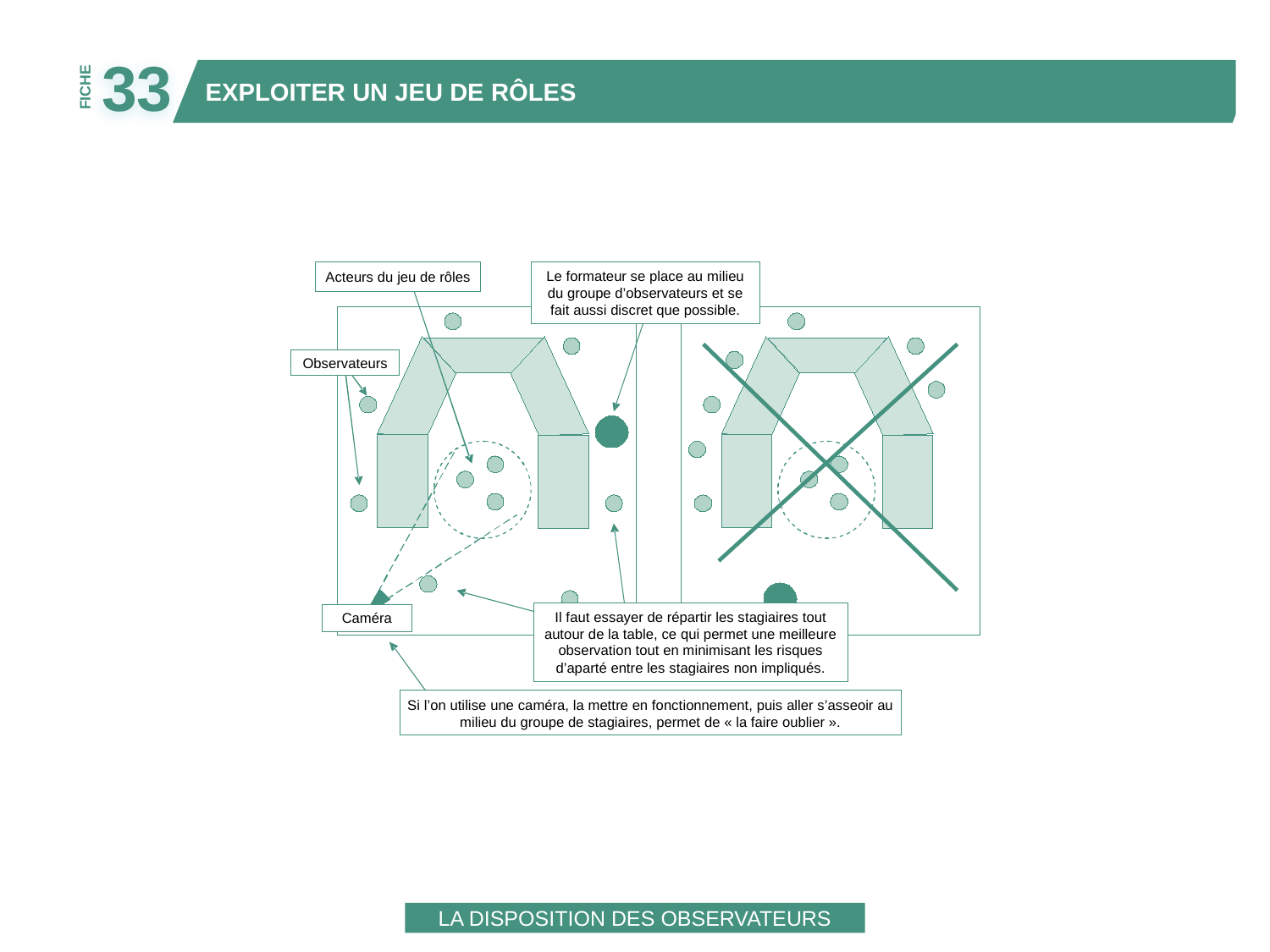

33

EXPLOITER UN JEU DE RÔLES
FICHE

Le formateur se place au milieu
du groupe d’observateurs et se
fait aussi discret que possible.
Acteurs du jeu de rôles

Observateurs

Il faut essayer de répartir les stagiaires tout
autour de la table, ce qui permet une meilleure
observation tout en minimisant les risques
d’aparté entre les stagiaires non impliqués.
Caméra

Si l’on utilise une caméra, la mettre en fonctionnement, puis aller s’asseoir au
milieu du groupe de stagiaires, permet de « la faire oublier ».
LA DISPOSITION DES OBSERVATEURS